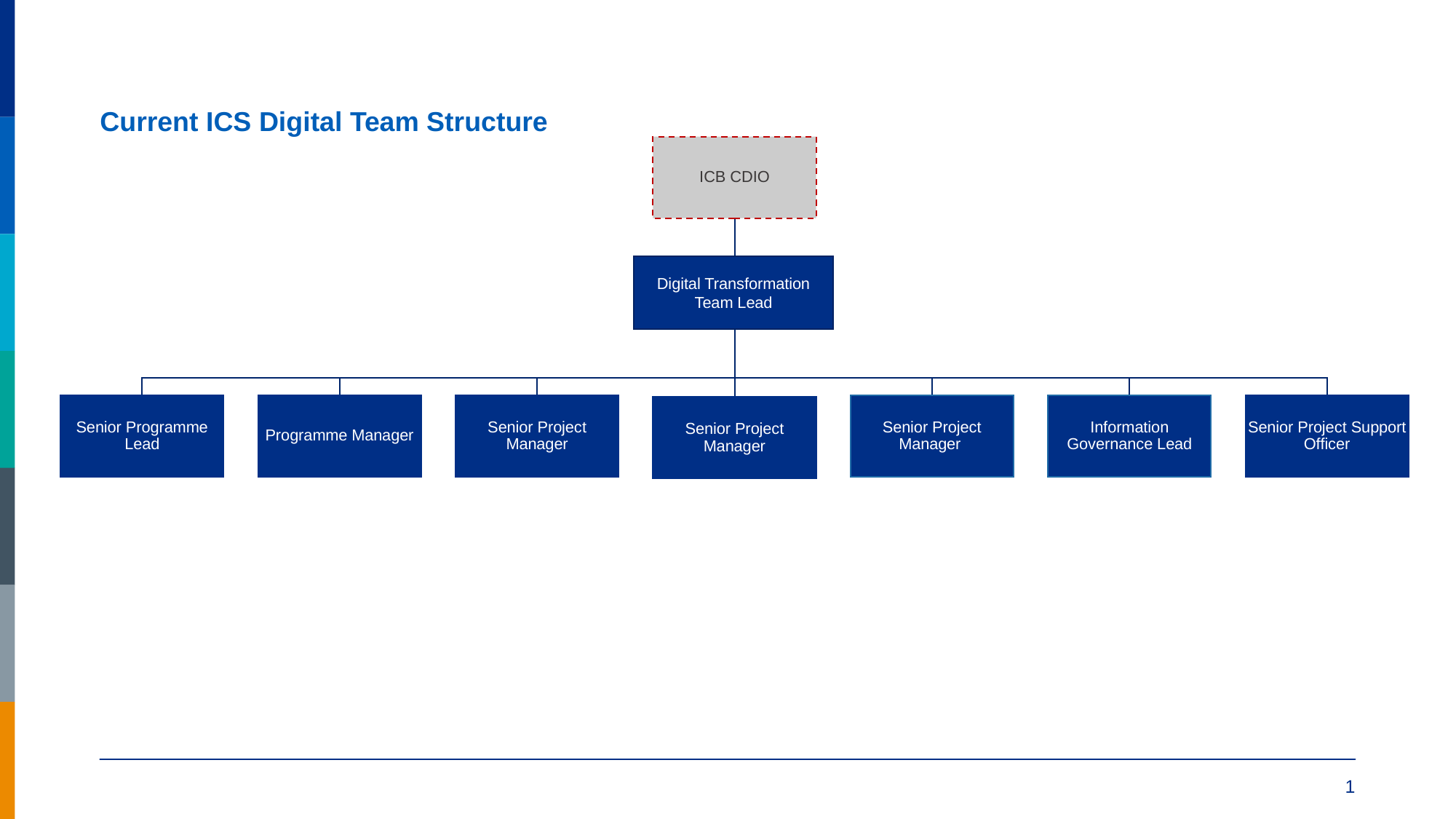

# Current ICS Digital Team Structure
ICB CDIO
Senior Programme Lead
Programme Manager
Senior Project Manager
Senior Project Manager
Senior Project Manager
Information Governance Lead
Senior Project Support Officer
Digital Transformation Team Lead
1